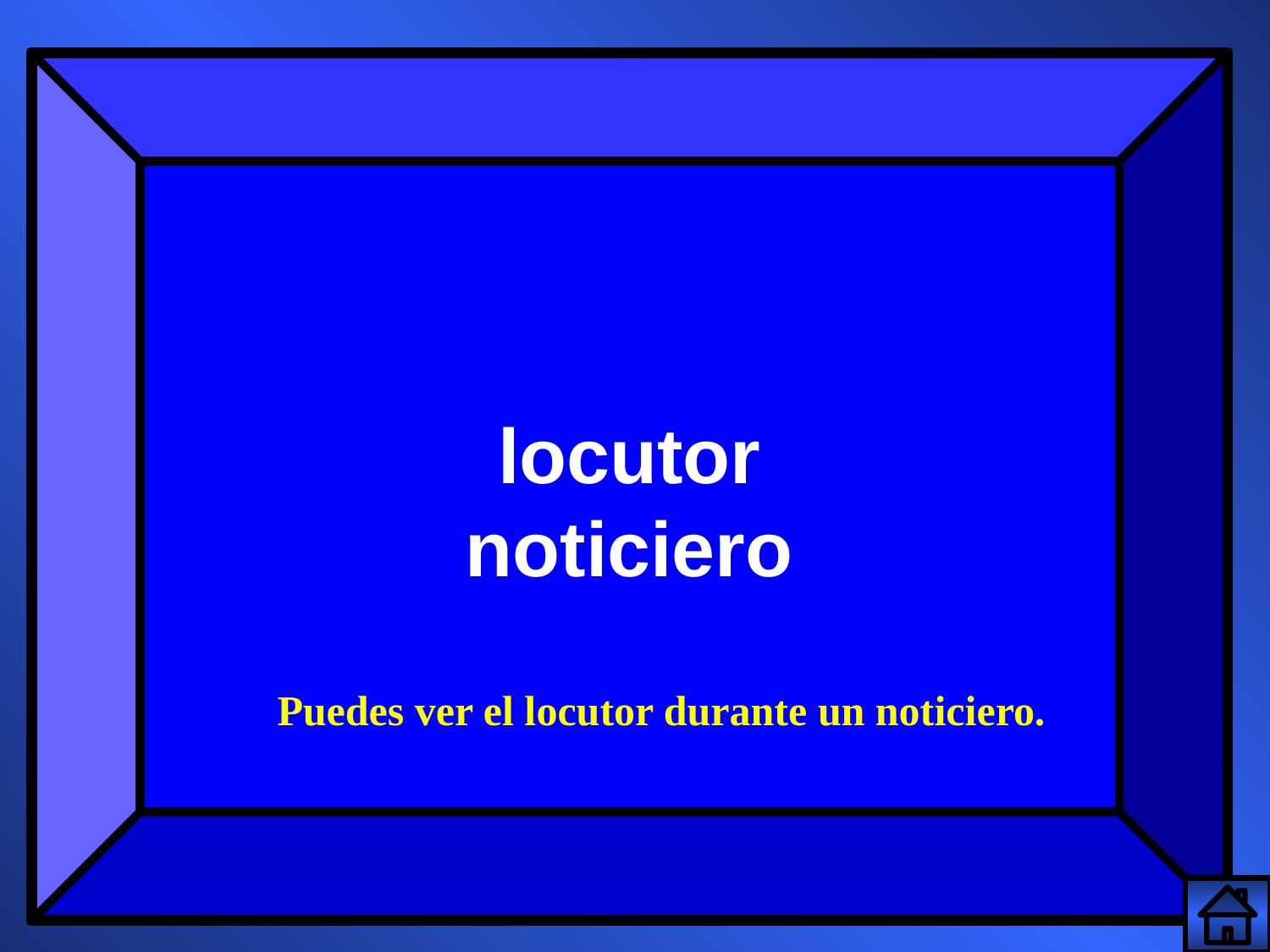

locutor
noticiero

Puedes ver el locutor durante un noticiero.